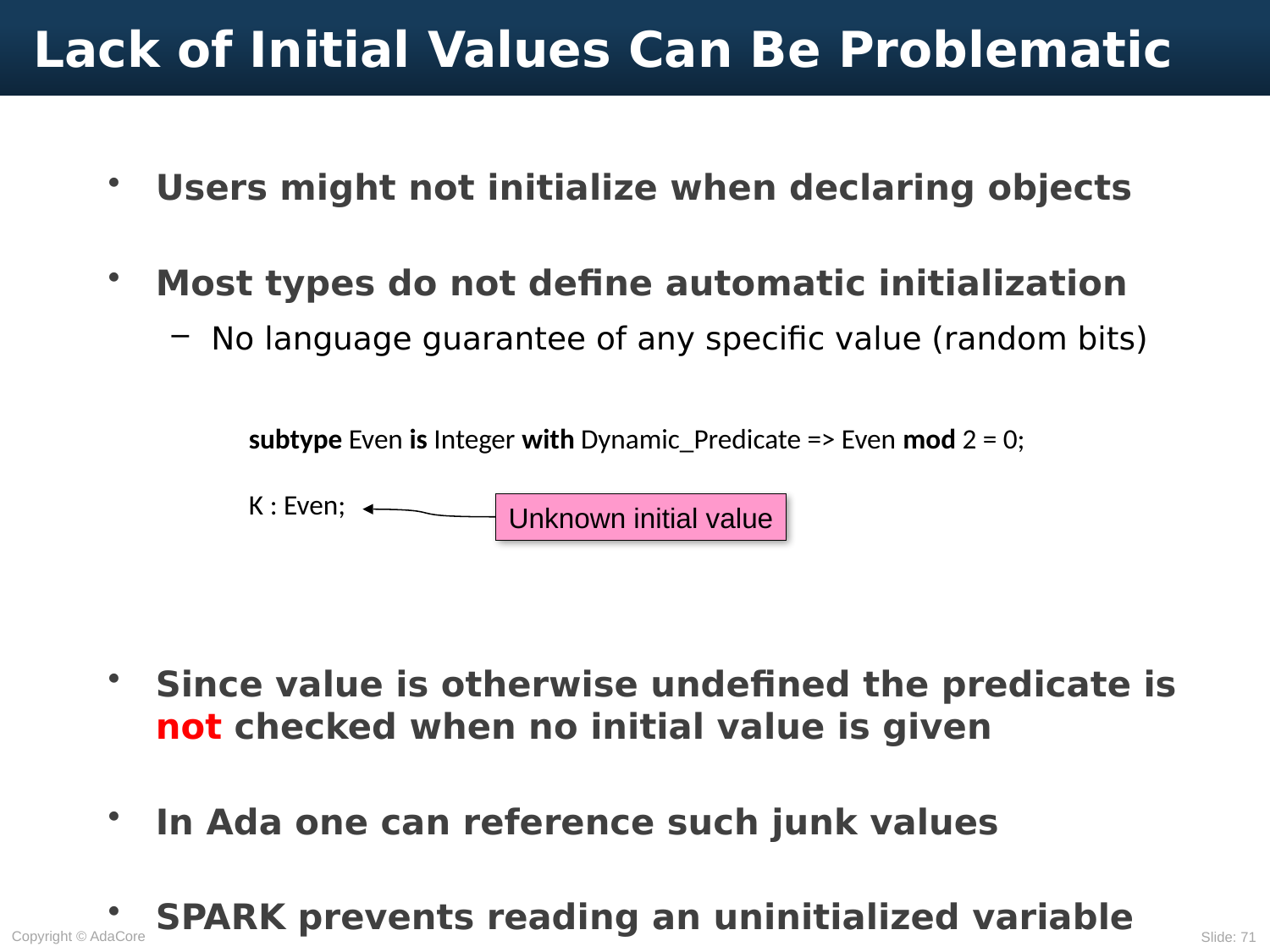

# Lack of Initial Values Can Be Problematic
Users might not initialize when declaring objects
Most types do not define automatic initialization
No language guarantee of any specific value (random bits)

Since value is otherwise undefined the predicate is not checked when no initial value is given
In Ada one can reference such junk values
SPARK prevents reading an uninitialized variable
	subtype Even is Integer with Dynamic_Predicate => Even mod 2 = 0;
	K : Even;

Unknown initial value